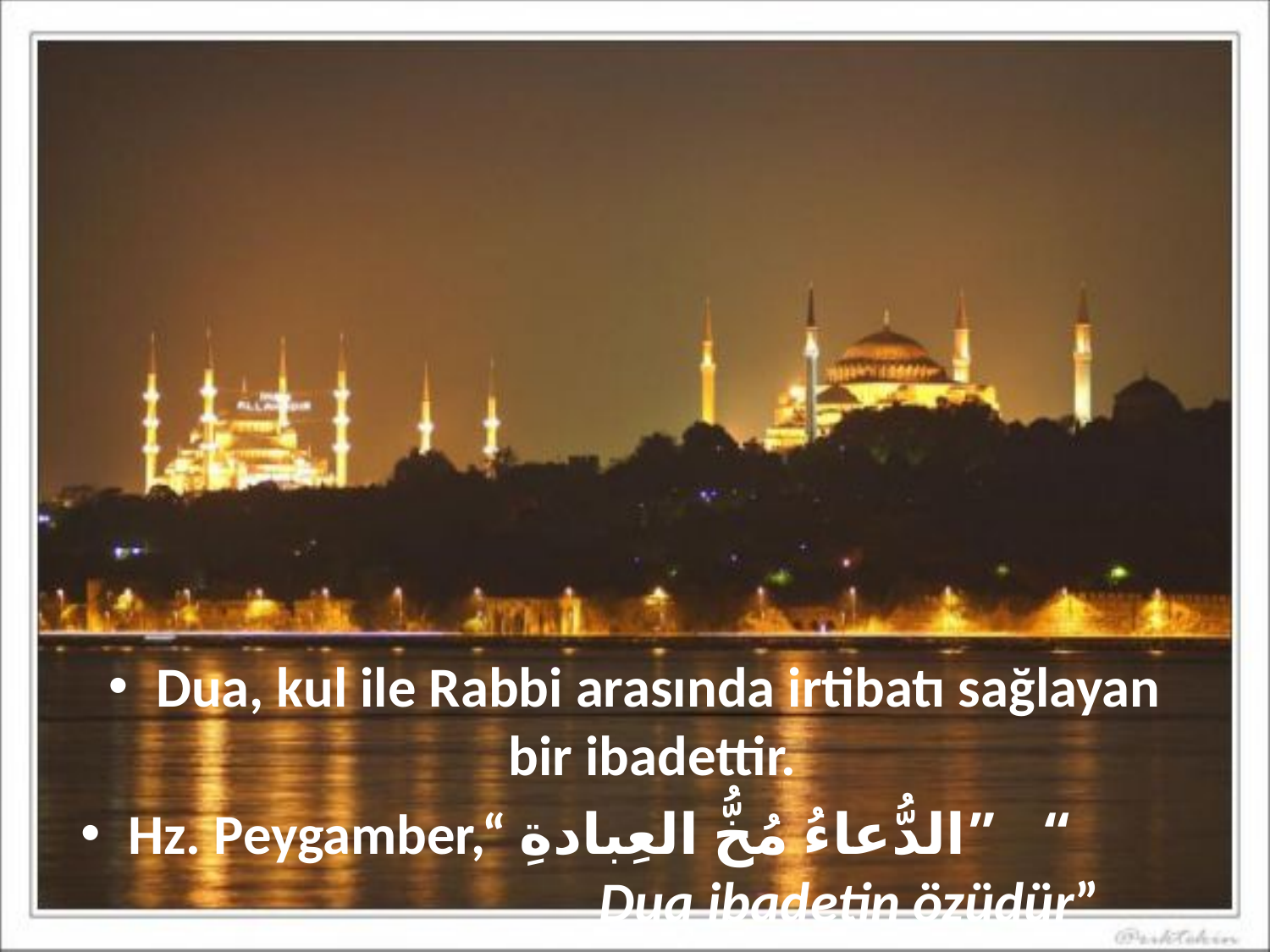

#
Dua, kul ile Rabbi arasında irtibatı sağlayan bir ibadettir.
Hz. Peygamber,“ الدُّعاءُ مُخُّ العِبادةِ”   “                			Dua ibadetin özüdür”